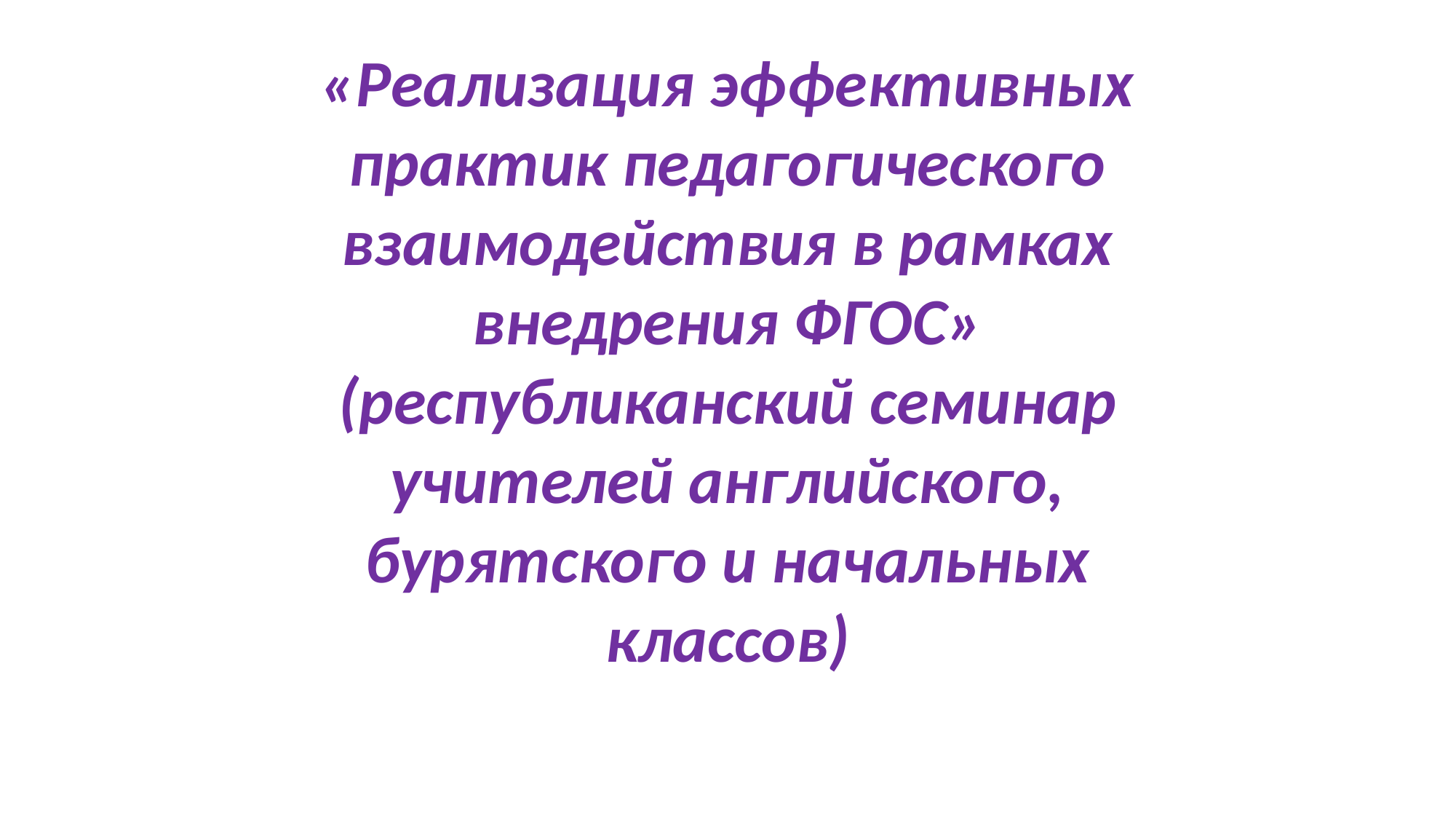

# «Реализация эффективных практик педагогического взаимодействия в рамках внедрения ФГОС» (республиканский семинар учителей английского, бурятского и начальных классов)